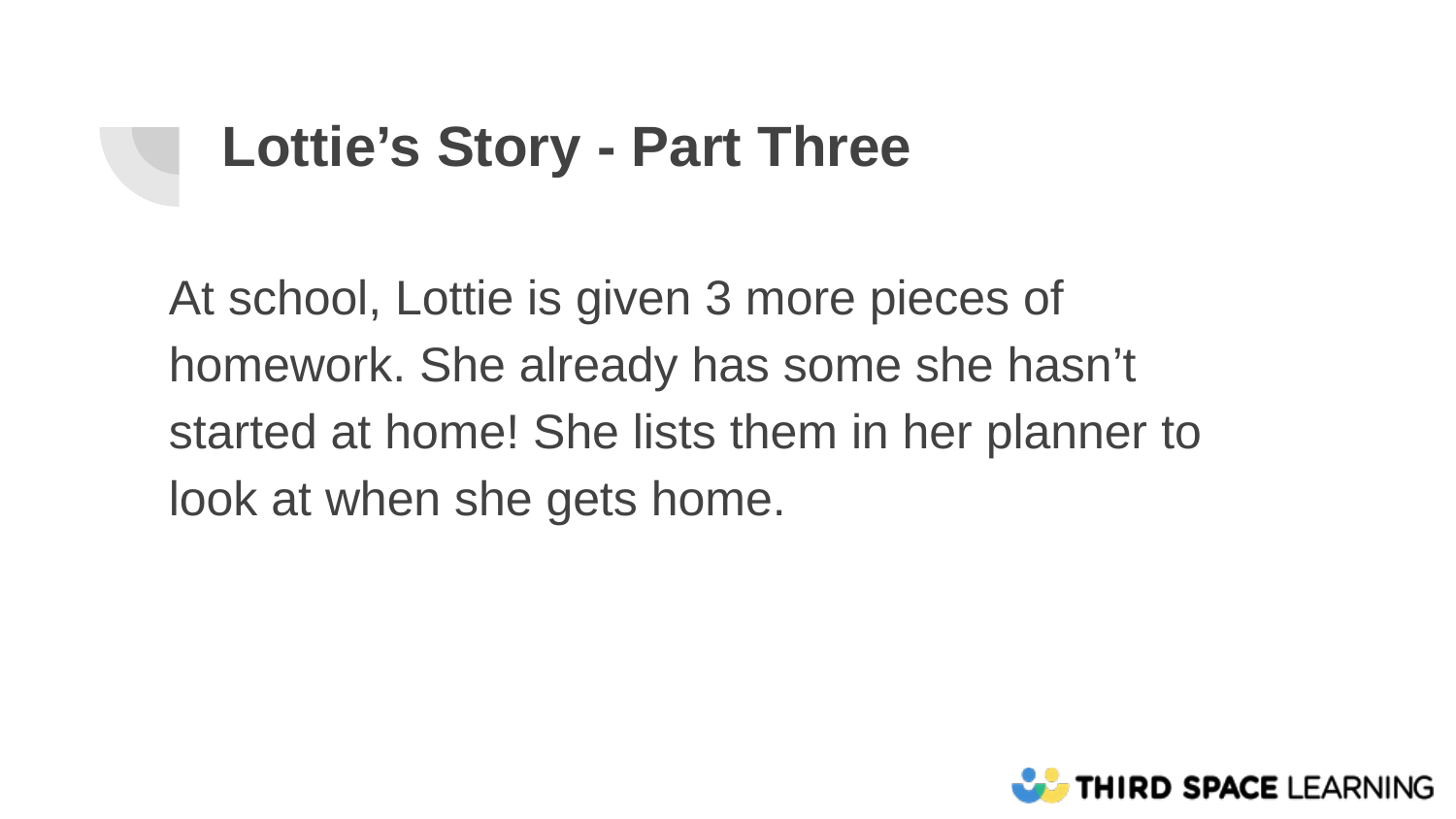

# Lottie’s Story - Part Three
At school, Lottie is given 3 more pieces of homework. She already has some she hasn’t started at home! She lists them in her planner to look at when she gets home.